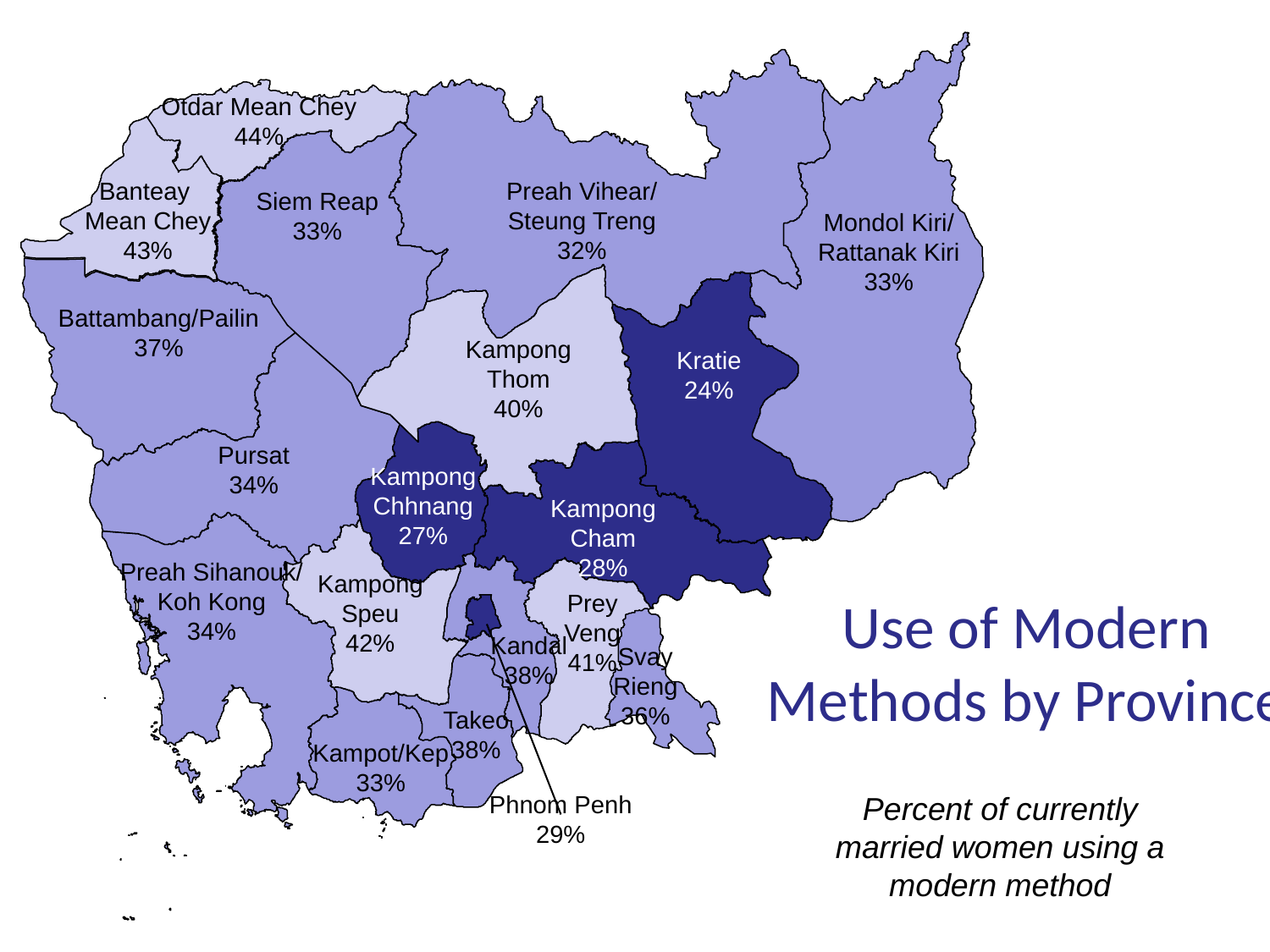

Otdar Mean Chey
44%
Banteay
Mean Chey
43%
Preah Vihear/
Steung Treng
32%
Siem Reap
33%
Mondol Kiri/
Rattanak Kiri
33%
Battambang/Pailin 37%
Kampong Thom
40%
Kratie
24%
Pursat
34%
Kampong
Chhnang
27%
Kampong Cham
28%
Preah Sihanouk/ Koh Kong
34%
Kampong Speu
42%
# Use of Modern Methods by Province
Prey
Veng
41%
Kandal
38%
Svay
Rieng
36%
Takeo
38%
Kampot/Kep
33%
Phnom Penh
29%
Percent of currently married women using a modern method